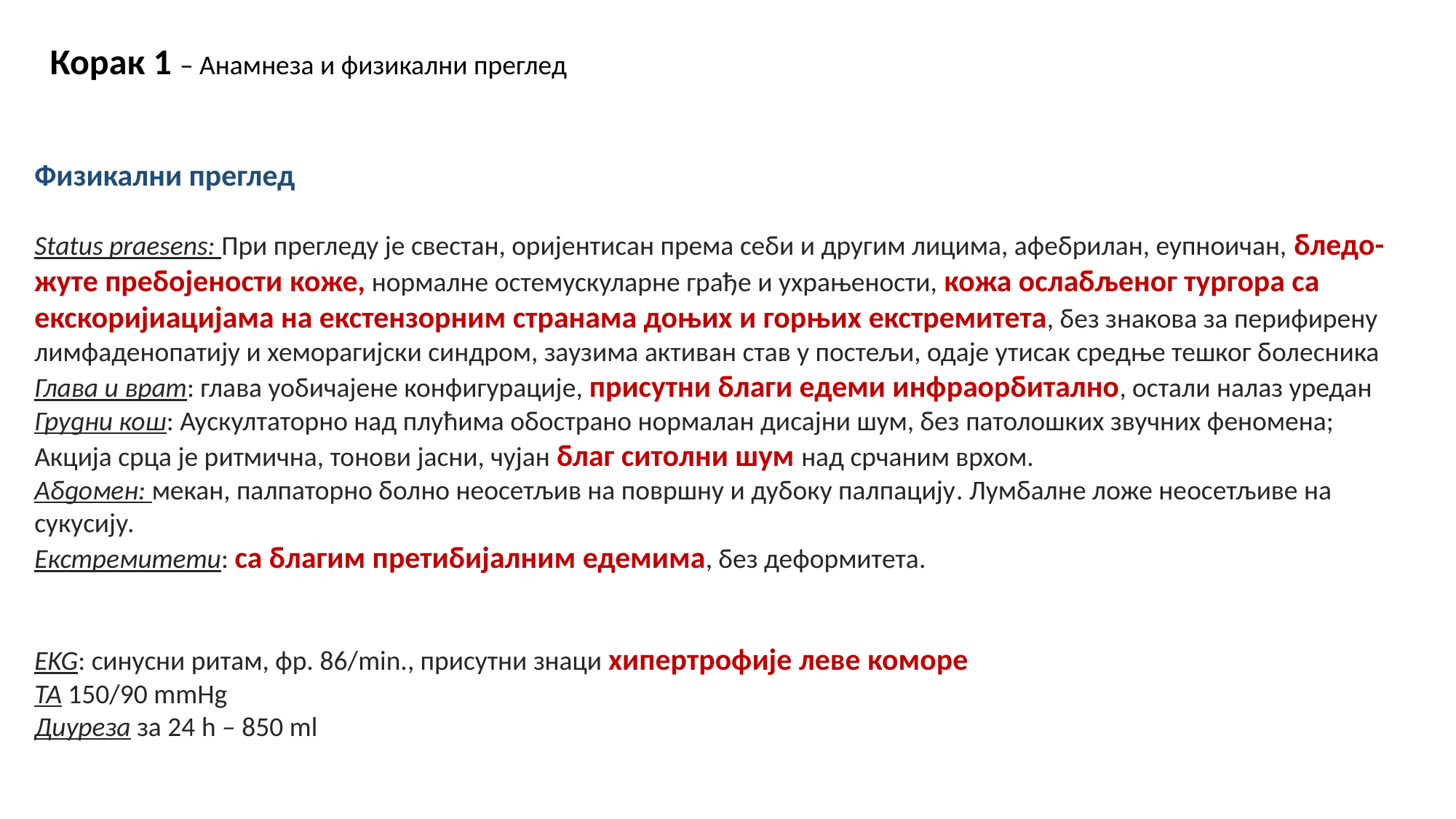

Корак 1 – Анамнеза и физикални преглед
Физикални преглед

Status praesens: При прегледу је свестан, оријентисан према себи и другим лицима, афебрилан, еупноичан, бледо-жуте пребојености коже, нормалне остемускуларне грађе и ухрањености, кожа ослабљеног тургора са екскоријиацијама на екстензорним странама доњих и горњих екстремитета, без знакова за перифирену лимфаденопатију и хеморагијски синдром, заузима активан став у постељи, одаје утисак средње тешког болесника
Глава и врат: глава уобичајене конфигурације, присутни благи едеми инфраорбитално, остали налаз уредан
Грудни кош: Аускултаторно над плућима обострано нормалан дисајни шум, без патолошких звучних феномена; Акција срца је ритмична, тонови јасни, чујан благ ситолни шум над срчаним врхом.
Абдомен: мекан, палпаторно болно неосетљив на површну и дубоку палпацију. Лумбалне ложе неосетљиве на сукусију.
Екстремитети: са благим претибијалним едемима, без деформитета.

EKG: синусни ритам, фр. 86/min., присутни знаци хипертрофије леве коморе
ТА 150/90 mmHg
Диуреза за 24 h – 850 ml